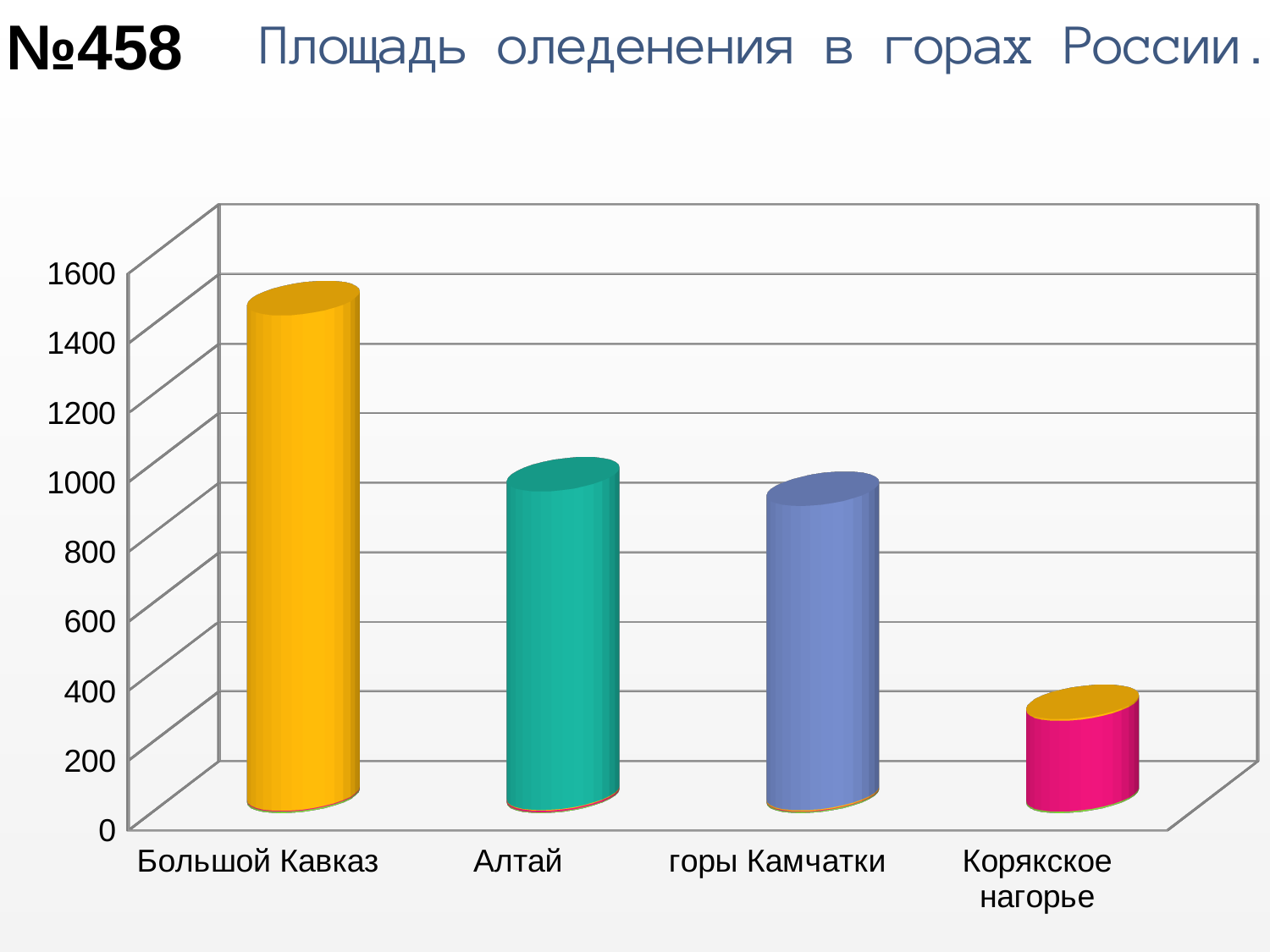

№458
# Площадь оледенения в горах России.

[unsupported chart]